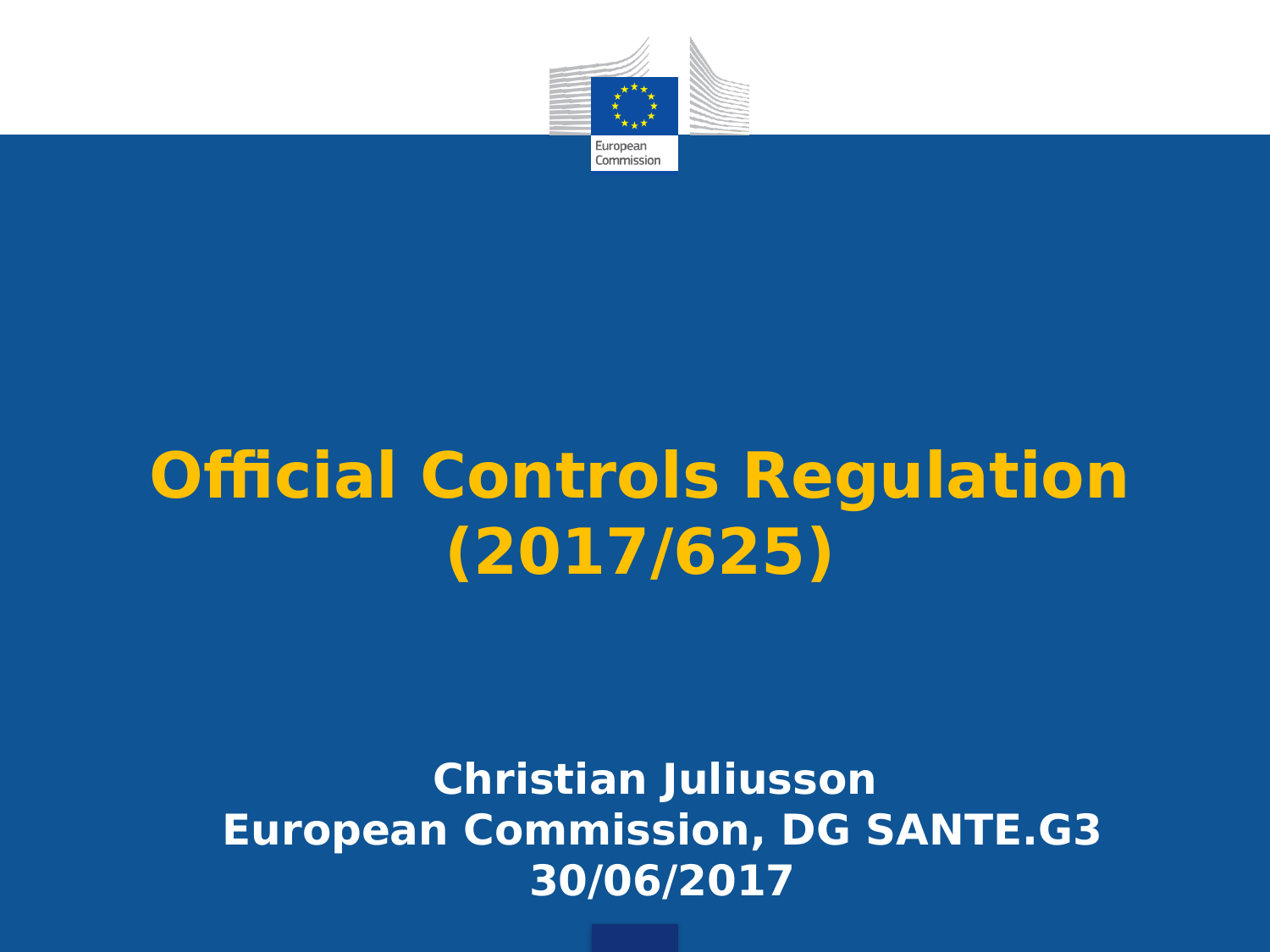

# Official Controls Regulation (2017/625)
Christian Juliusson
European Commission, DG SANTE.G3
30/06/2017